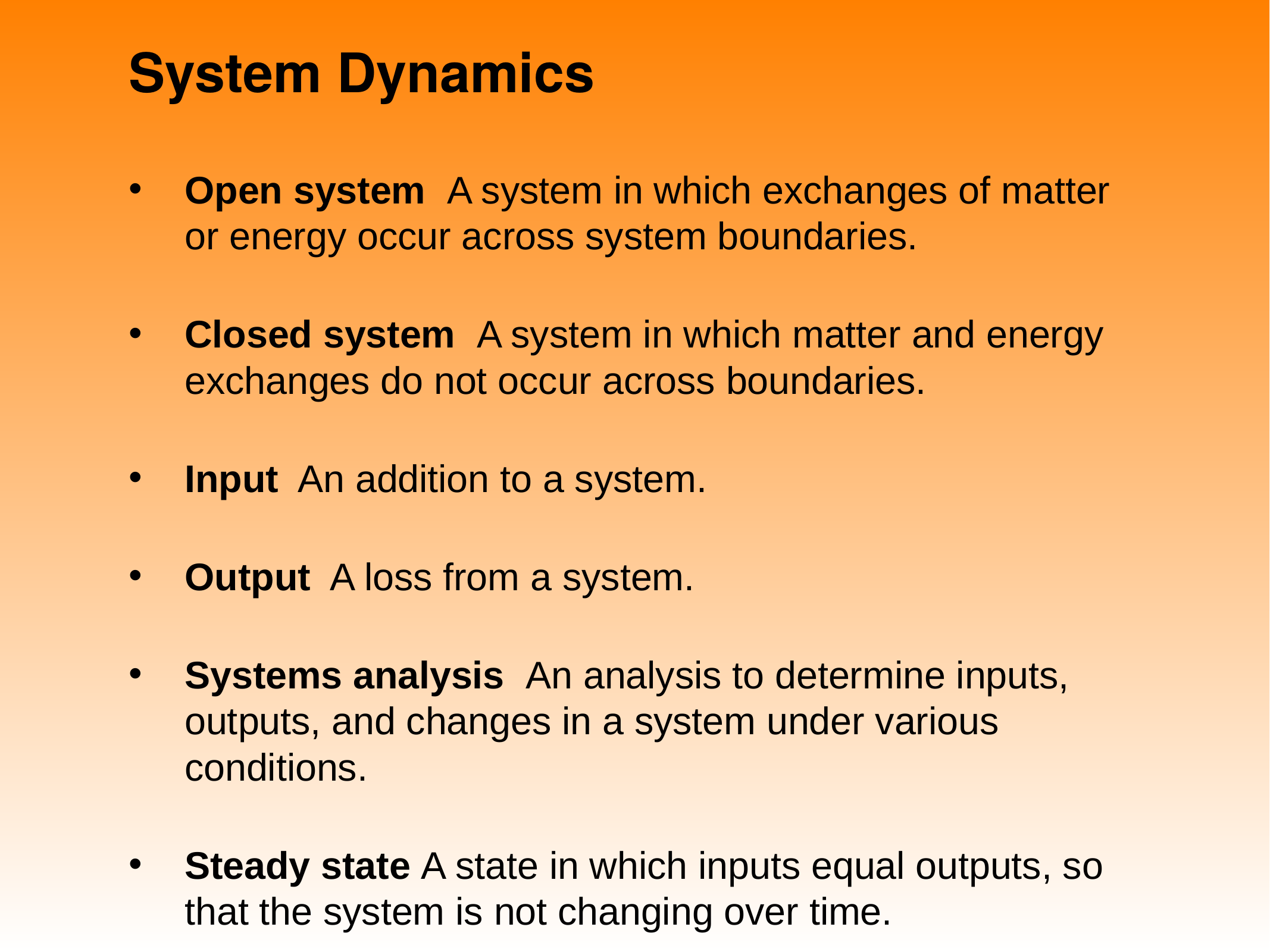

# System Dynamics
Open system  A system in which exchanges of matter or energy occur across system boundaries.
Closed system  A system in which matter and energy exchanges do not occur across boundaries.
Input  An addition to a system.
Output  A loss from a system.
Systems analysis  An analysis to determine inputs, outputs, and changes in a system under various conditions.
Steady state A state in which inputs equal outputs, so that the system is not changing over time.